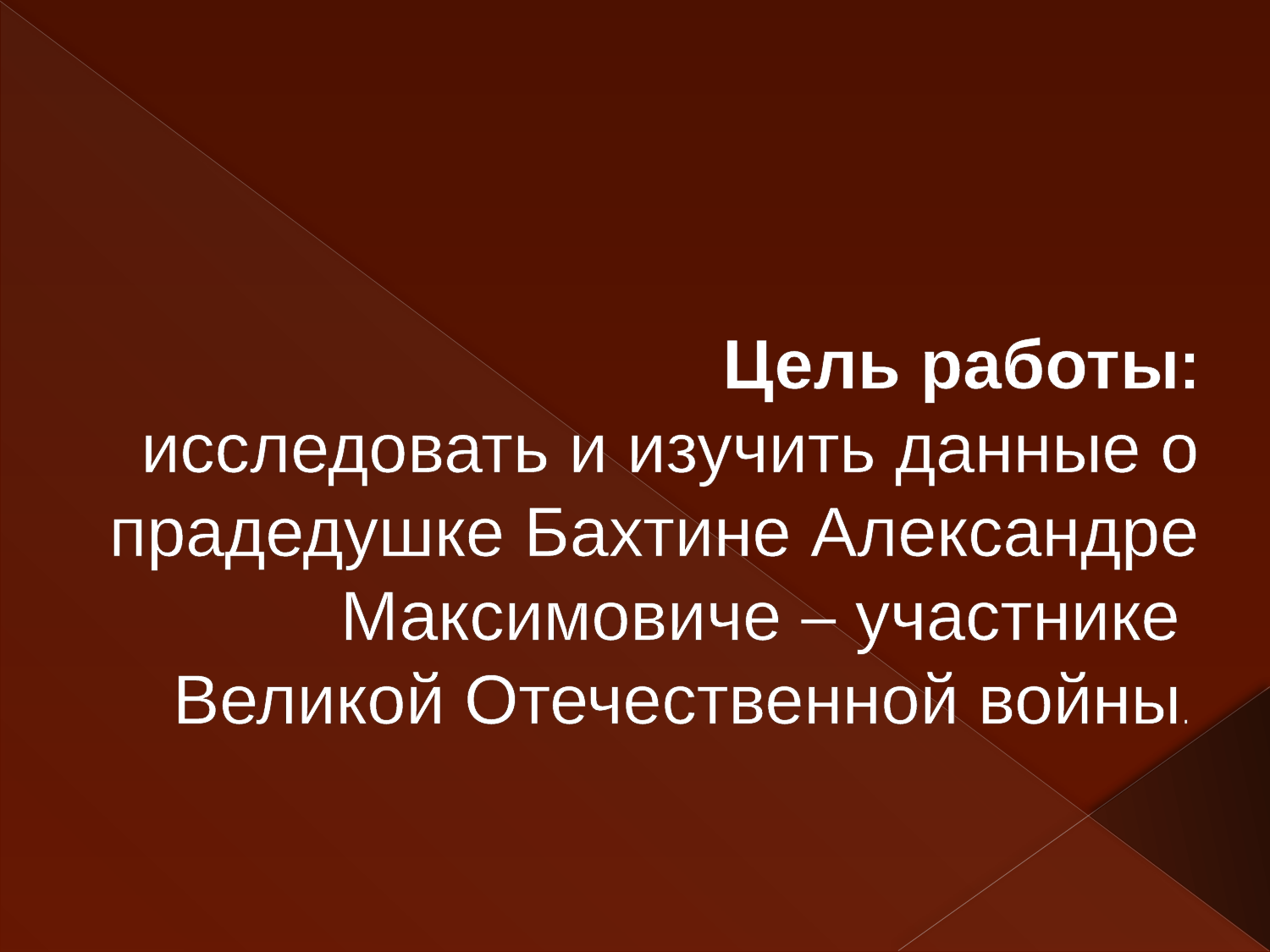

#
Цель работы:
 исследовать и изучить данные о прадедушке Бахтине Александре Максимовиче – участнике  Великой Отечественной войны.